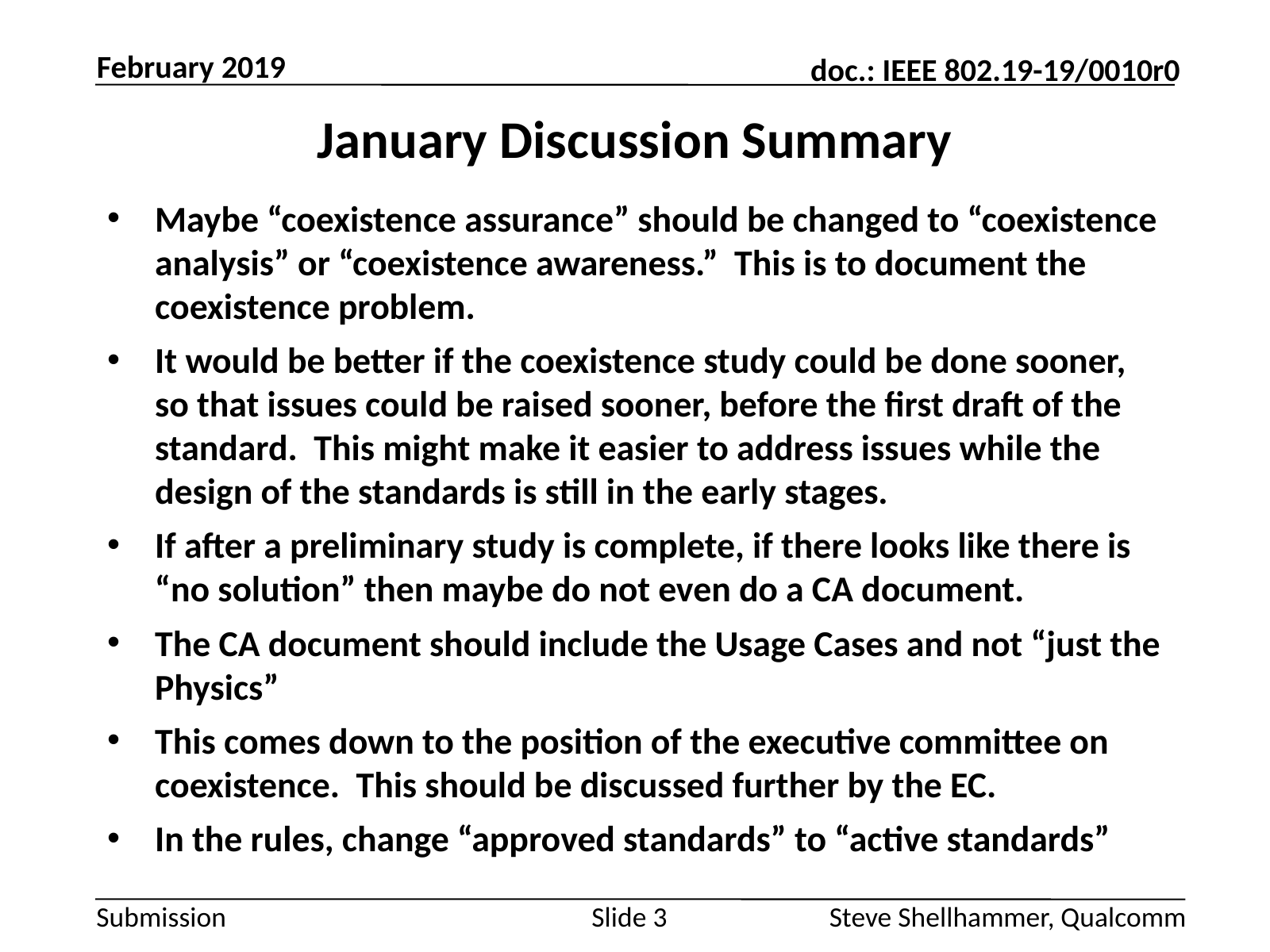

February 2019
# January Discussion Summary
Maybe “coexistence assurance” should be changed to “coexistence analysis” or “coexistence awareness.”  This is to document the coexistence problem.
It would be better if the coexistence study could be done sooner, so that issues could be raised sooner, before the first draft of the standard.  This might make it easier to address issues while the design of the standards is still in the early stages.
If after a preliminary study is complete, if there looks like there is “no solution” then maybe do not even do a CA document.
The CA document should include the Usage Cases and not “just the Physics”
This comes down to the position of the executive committee on coexistence.  This should be discussed further by the EC.
In the rules, change “approved standards” to “active standards”

Slide 3
Steve Shellhammer, Qualcomm